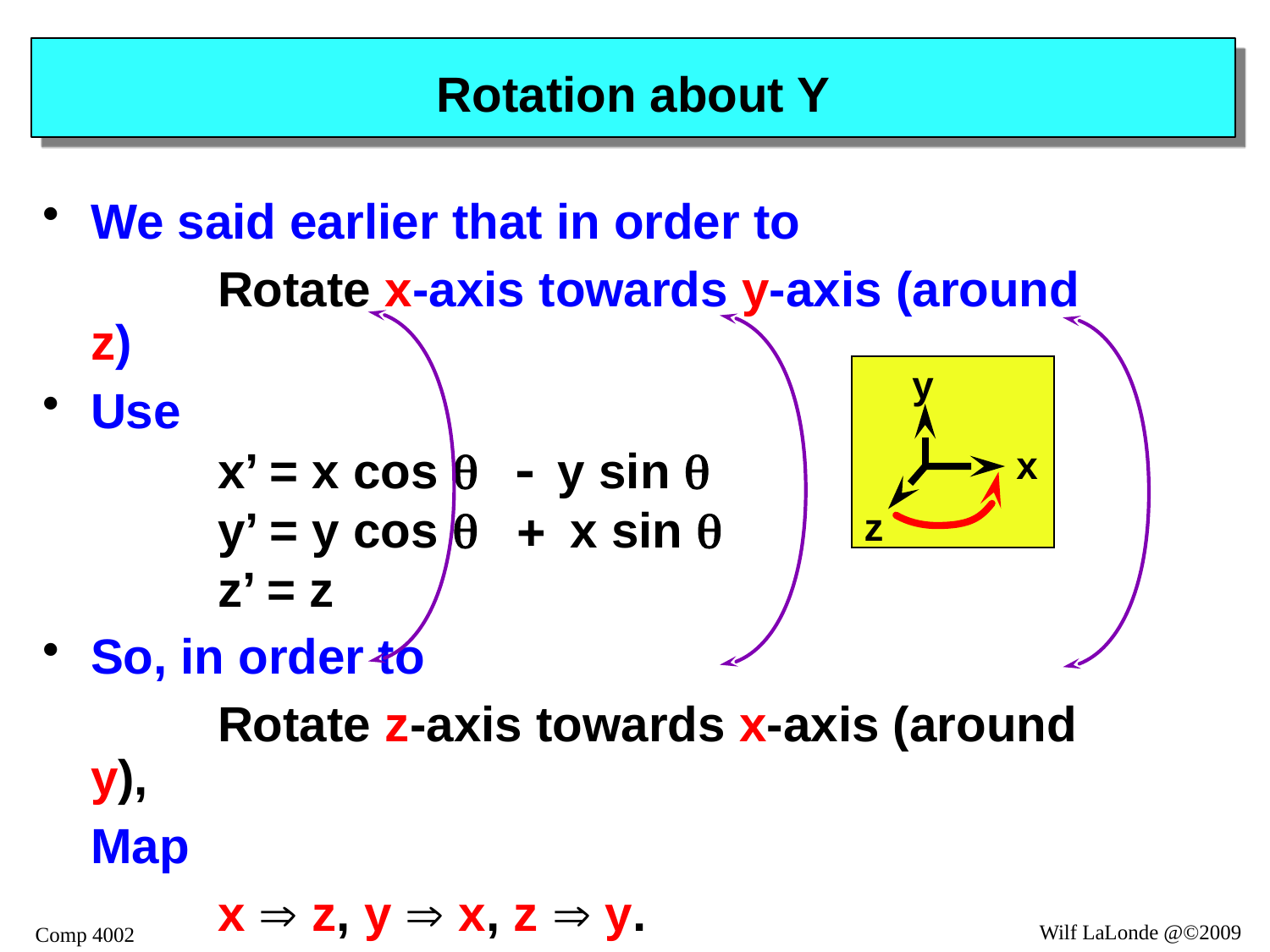

# Rotation about Y
We said earlier that in order to
		Rotate x-axis towards y-axis (around z)
Use
		x’ = x cos θ  − y sin θ
		y’ = y cos θ  + x sin θ
		z’ = z
So, in order to
		Rotate z-axis towards x-axis (around y),
	Map
		x ⇒ z, y ⇒ x, z ⇒ y.

y

x

z